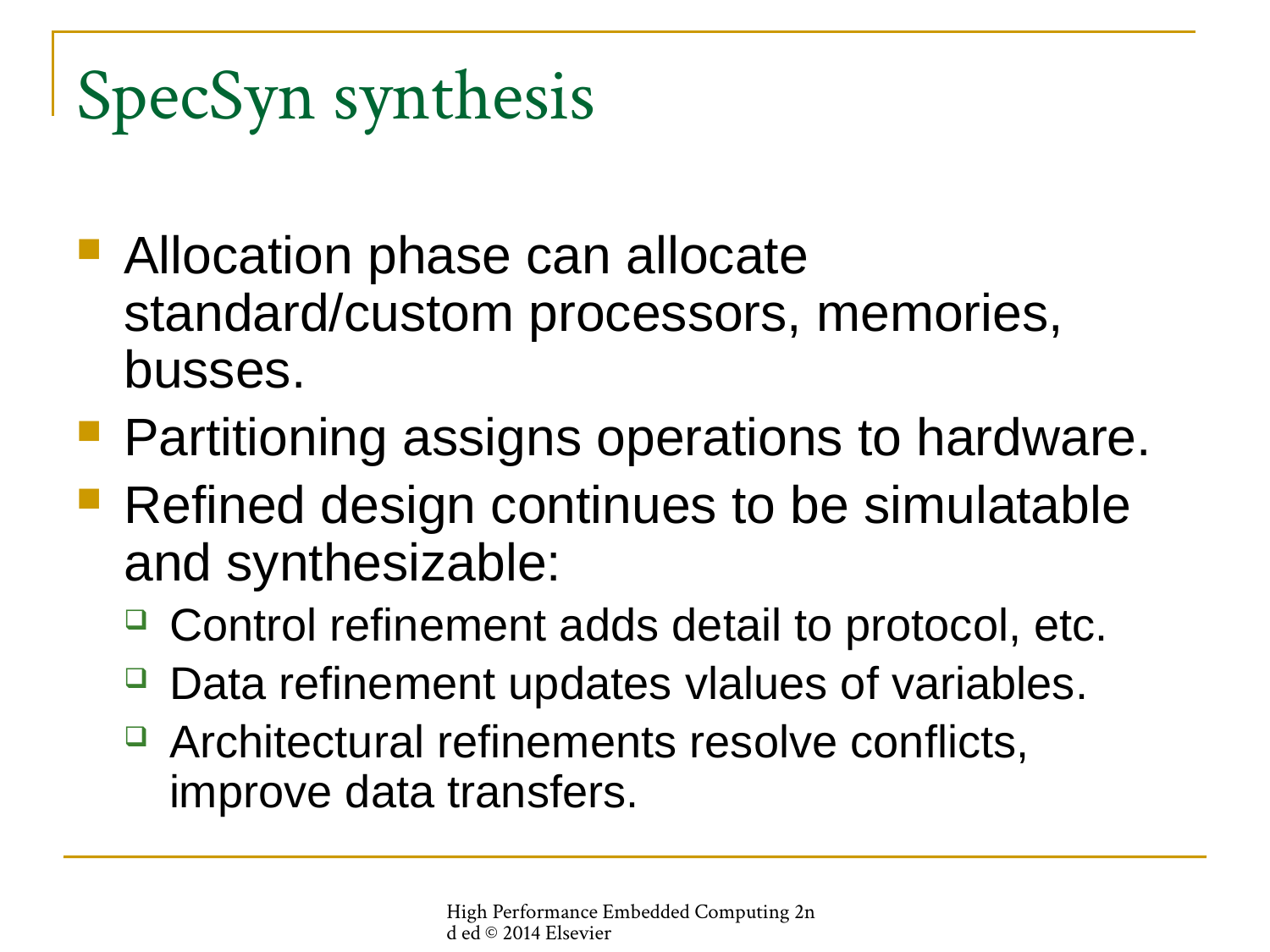

# SpecSyn synthesis
Allocation phase can allocate standard/custom processors, memories, busses.
Partitioning assigns operations to hardware.
Refined design continues to be simulatable and synthesizable:
Control refinement adds detail to protocol, etc.
Data refinement updates vlalues of variables.
Architectural refinements resolve conflicts, improve data transfers.
High Performance Embedded Computing 2nd ed © 2014 Elsevier